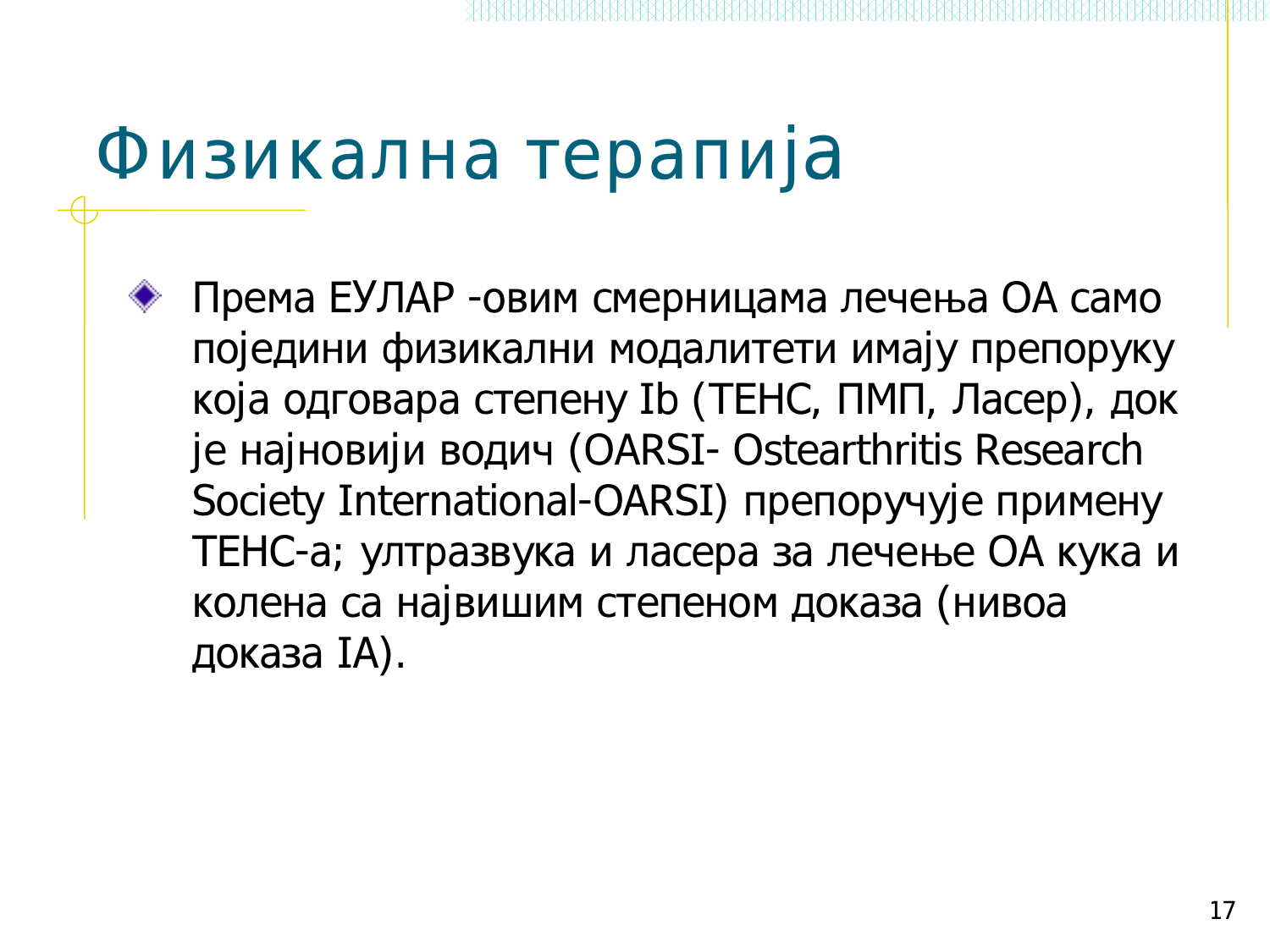

# Физикална терапија
Према ЕУЛАР -овим смерницама лечења ОА само поједини физикални модалитети имају препоруку која одговара степену Ib (ТЕНС, ПМП, Ласер), док је најновији водич (OARSI- Ostearthritis Research Society International-OARSI) препоручује примену ТЕНС-а; ултразвука и ласера за лечење ОА кука и колена са највишим степеном доказа (нивоа доказа IA).
17